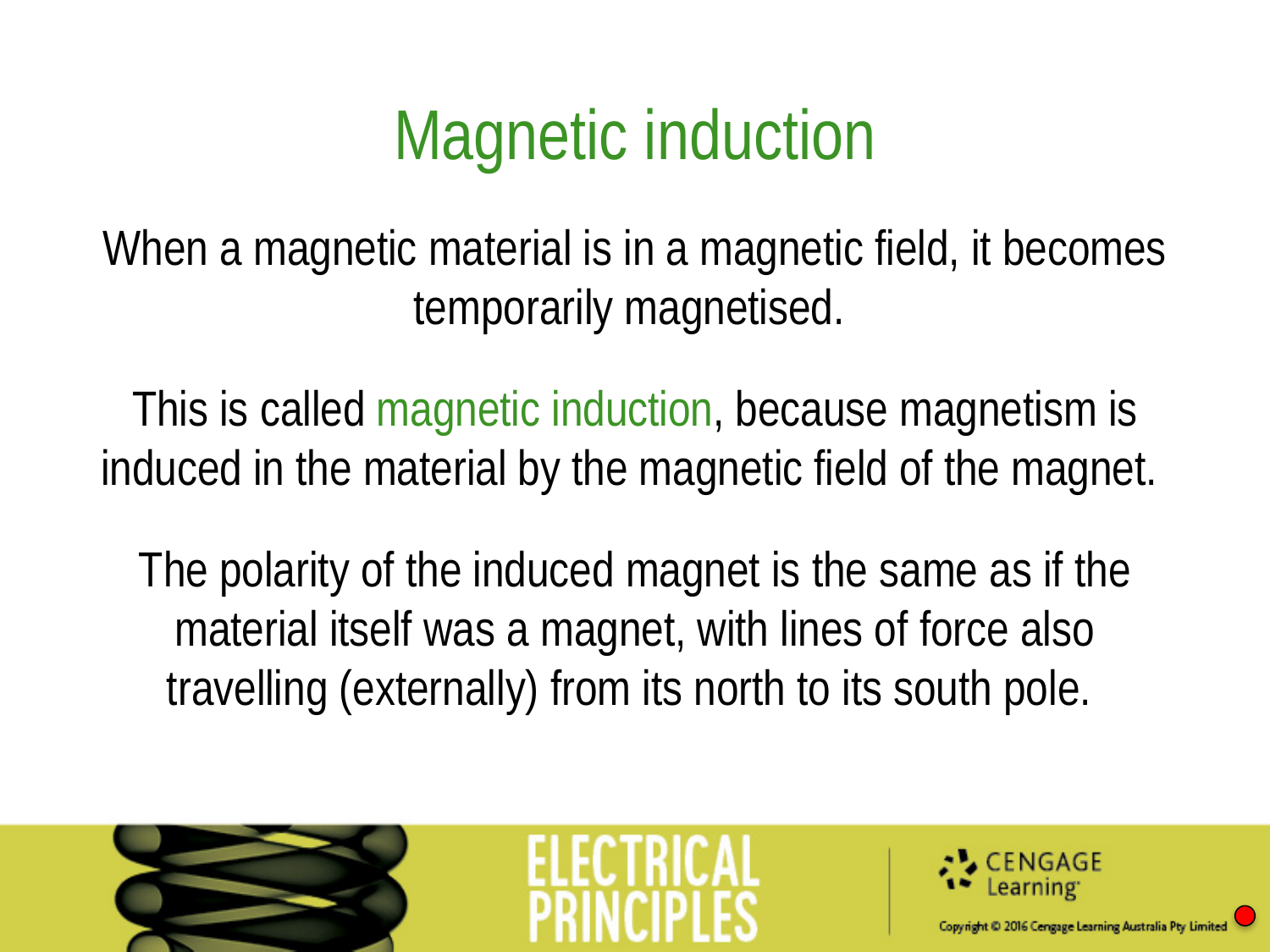

Magnetic induction
When a magnetic material is in a magnetic field, it becomes temporarily magnetised.
This is called magnetic induction, because magnetism is induced in the material by the magnetic field of the magnet.
The polarity of the induced magnet is the same as if the material itself was a magnet, with lines of force also travelling (externally) from its north to its south pole.